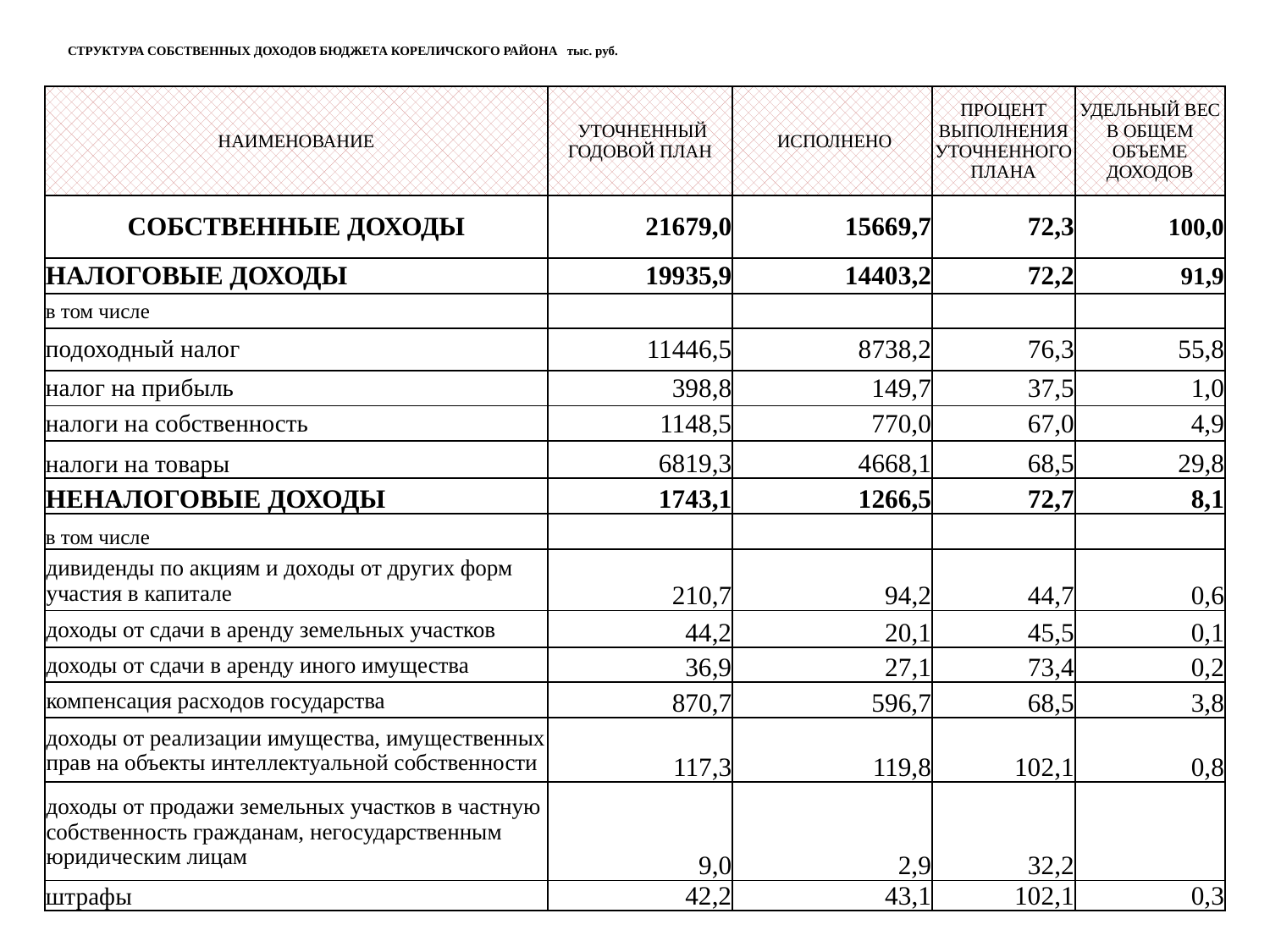

# СТРУКТУРА СОБСТВЕННЫХ ДОХОДОВ БЮДЖЕТА КОРЕЛИЧСКОГО РАЙОНА   тыс. руб.
| НАИМЕНОВАНИЕ | УТОЧНЕННЫЙ ГОДОВОЙ ПЛАН | ИСПОЛНЕНО | ПРОЦЕНТ ВЫПОЛНЕНИЯ УТОЧНЕННОГО ПЛАНА | УДЕЛЬНЫЙ ВЕС В ОБЩЕМ ОБЪЕМЕ ДОХОДОВ |
| --- | --- | --- | --- | --- |
| СОБСТВЕННЫЕ ДОХОДЫ | 21679,0 | 15669,7 | 72,3 | 100,0 |
| НАЛОГОВЫЕ ДОХОДЫ | 19935,9 | 14403,2 | 72,2 | 91,9 |
| в том числе |  |  |  |  |
| подоходный налог | 11446,5 | 8738,2 | 76,3 | 55,8 |
| налог на прибыль | 398,8 | 149,7 | 37,5 | 1,0 |
| налоги на собственность | 1148,5 | 770,0 | 67,0 | 4,9 |
| налоги на товары | 6819,3 | 4668,1 | 68,5 | 29,8 |
| НЕНАЛОГОВЫЕ ДОХОДЫ | 1743,1 | 1266,5 | 72,7 | 8,1 |
| в том числе |  |  |  |  |
| дивиденды по акциям и доходы от других форм участия в капитале | 210,7 | 94,2 | 44,7 | 0,6 |
| доходы от сдачи в аренду земельных участков | 44,2 | 20,1 | 45,5 | 0,1 |
| доходы от сдачи в аренду иного имущества | 36,9 | 27,1 | 73,4 | 0,2 |
| компенсация расходов государства | 870,7 | 596,7 | 68,5 | 3,8 |
| доходы от реализации имущества, имущественных прав на объекты интеллектуальной собственности | 117,3 | 119,8 | 102,1 | 0,8 |
| доходы от продажи земельных участков в частную собственность гражданам, негосударственным юридическим лицам | 9,0 | 2,9 | 32,2 |  |
| штрафы | 42,2 | 43,1 | 102,1 | 0,3 |